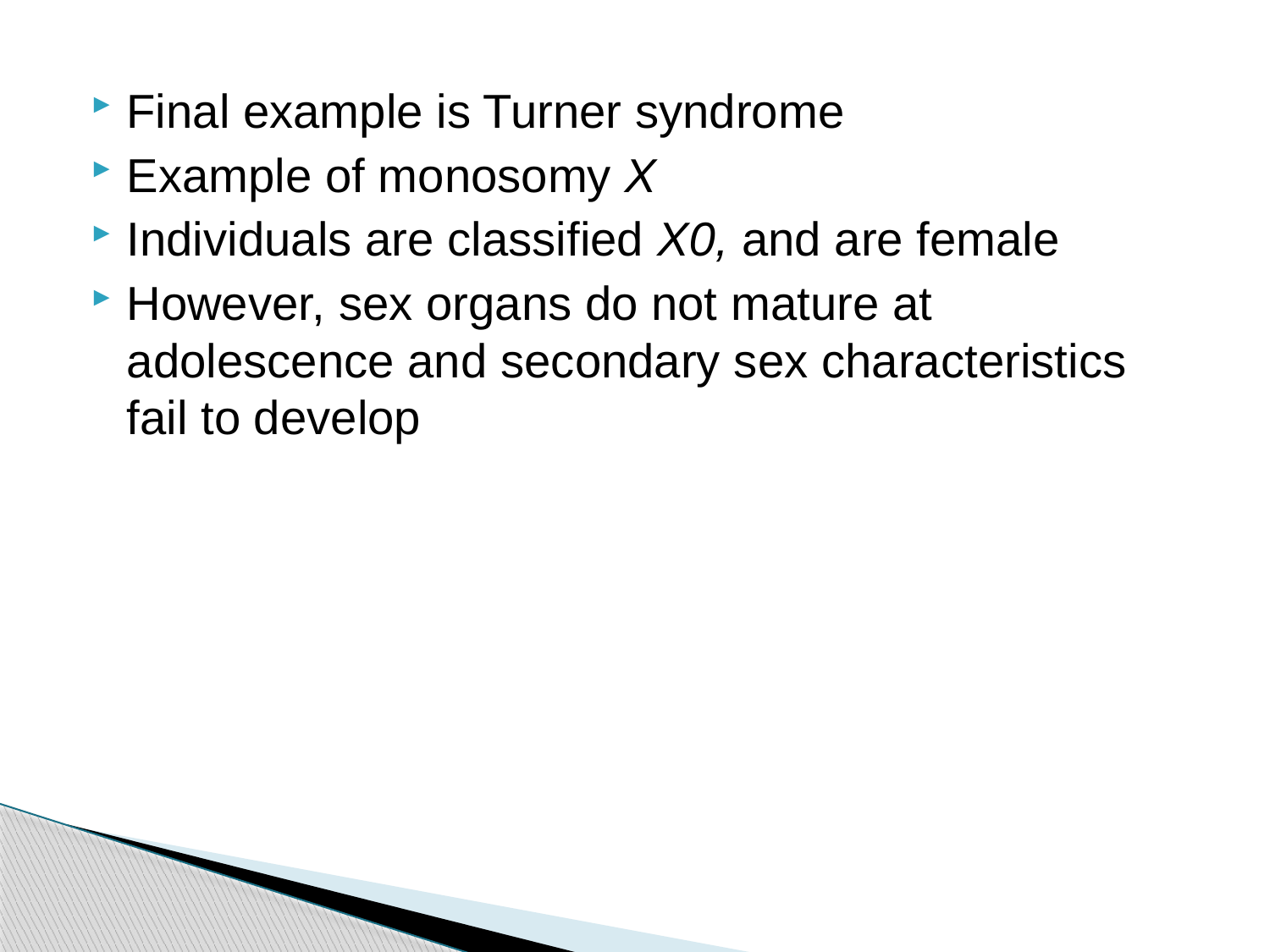

Final example is Turner syndrome
Example of monosomy X
Individuals are classified X0, and are female
However, sex organs do not mature at adolescence and secondary sex characteristics fail to develop